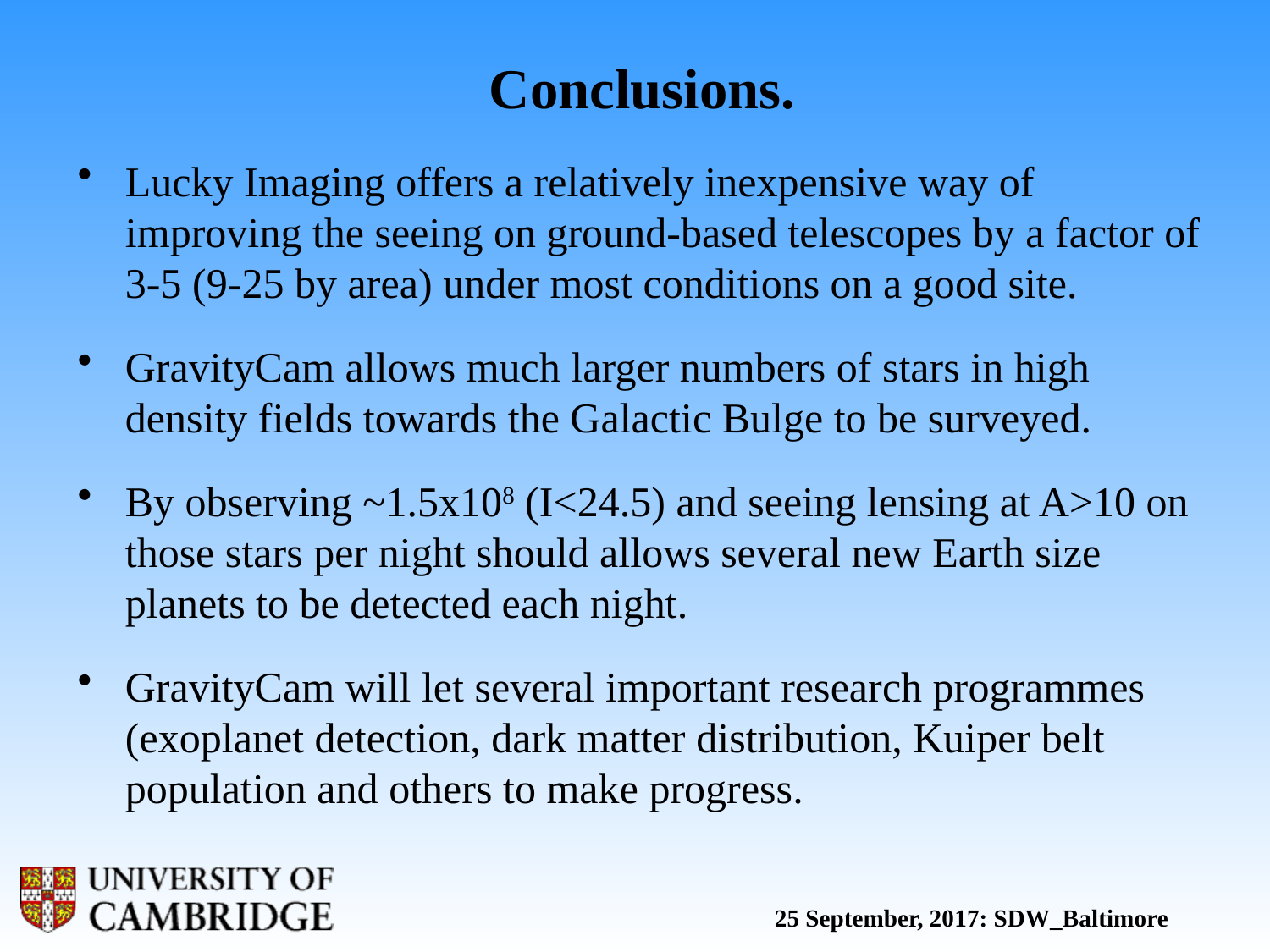

Conclusions.

Lucky Imaging offers a relatively inexpensive way of improving the seeing on ground-based telescopes by a factor of 3-5 (9-25 by area) under most conditions on a good site.

GravityCam allows much larger numbers of stars in high density fields towards the Galactic Bulge to be surveyed.

By observing ~1.5x108 (I<24.5) and seeing lensing at A>10 on those stars per night should allows several new Earth size planets to be detected each night.

GravityCam will let several important research programmes (exoplanet detection, dark matter distribution, Kuiper belt population and others to make progress.
25 September, 2017: SDW_Baltimore